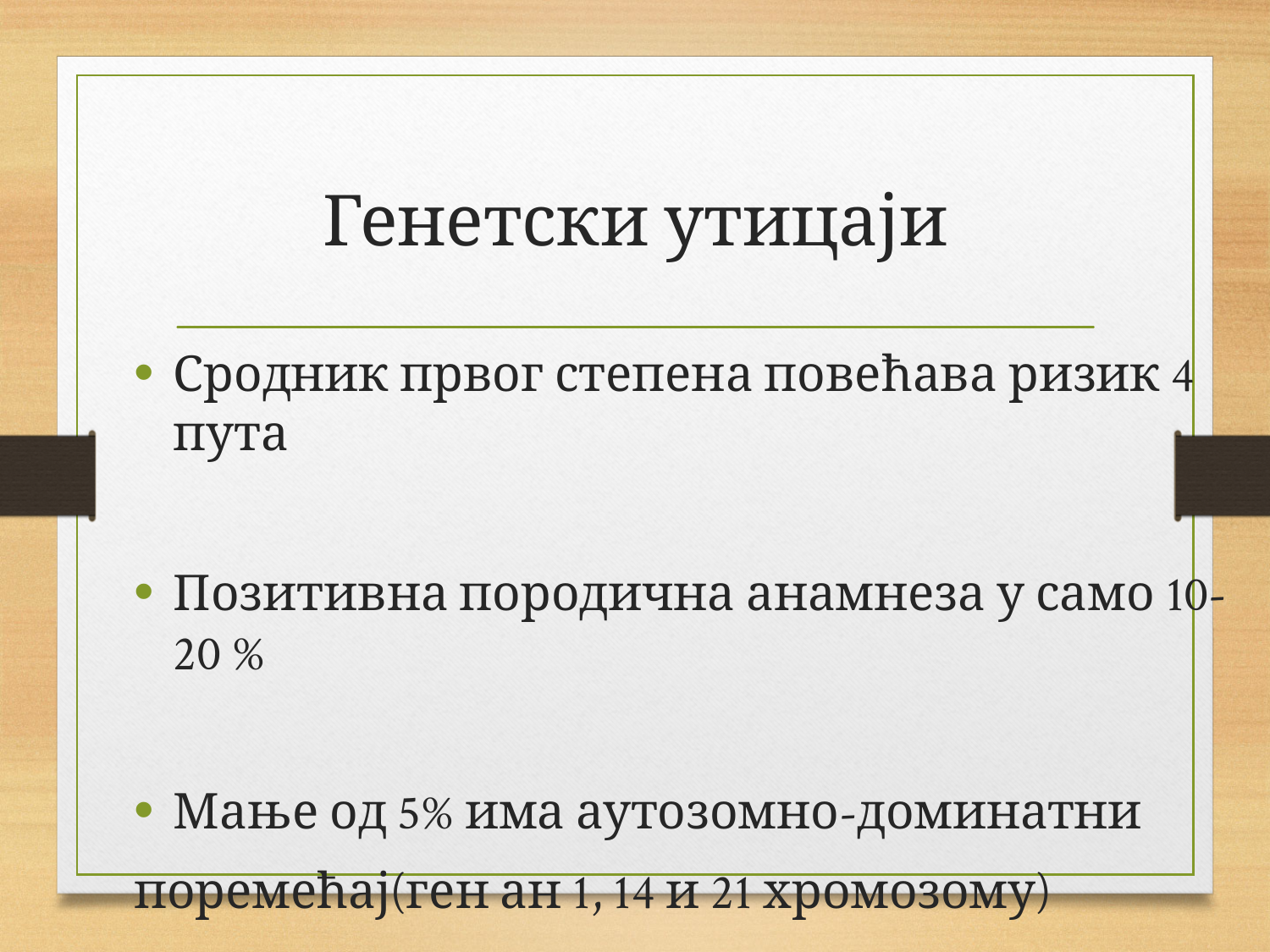

# Генетски утицаји
Сродник првог степена повећава ризик 4 пута

Позитивна породична анамнеза у само 10-20 %

Мање од 5% има аутозомно-доминатни
поремећај(ген ан 1, 14 и 21 хромозому)